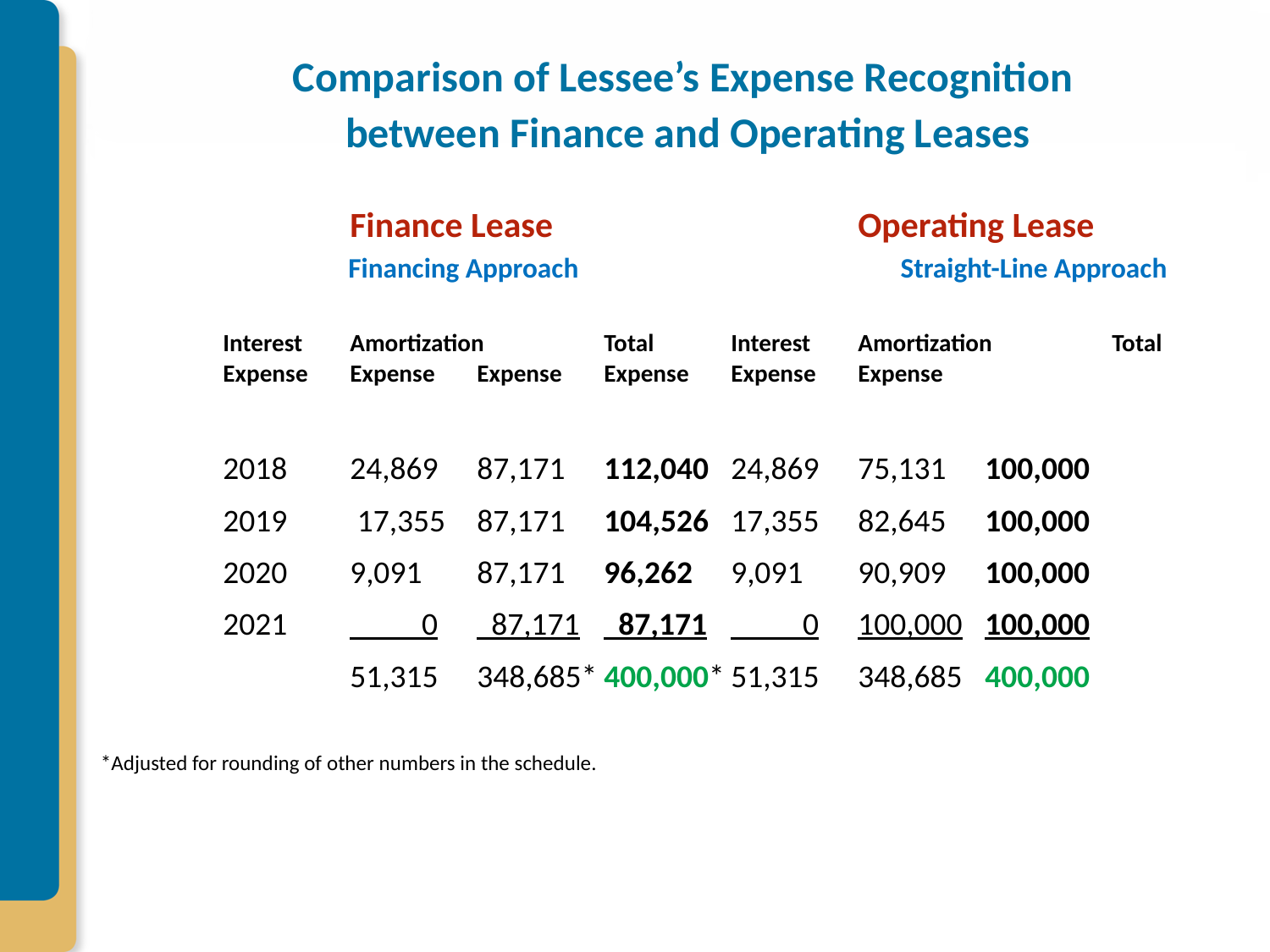

# Comparison of Lessee’s Expense Recognition between Finance and Operating Leases
 		Finance Lease 			Operating Lease
                               Financing Approach      	                                      Straight-Line Approach

	Interest	Amortization	Total	Interest	Amortization	Total
	Expense	Expense	Expense	Expense	Expense	Expense

	2018	24,869	87,171	112,040	24,869	75,131	100,000
	2019	 17,355	87,171	104,526	17,355	82,645	100,000
	2020	9,091	87,171	96,262	9,091	90,909	100,000
	2021	          0	  87,171	  87,171	          0	100,000	100,000
		51,315	348,685*	400,000*	51,315	348,685	400,000

 *Adjusted for rounding of other numbers in the schedule.